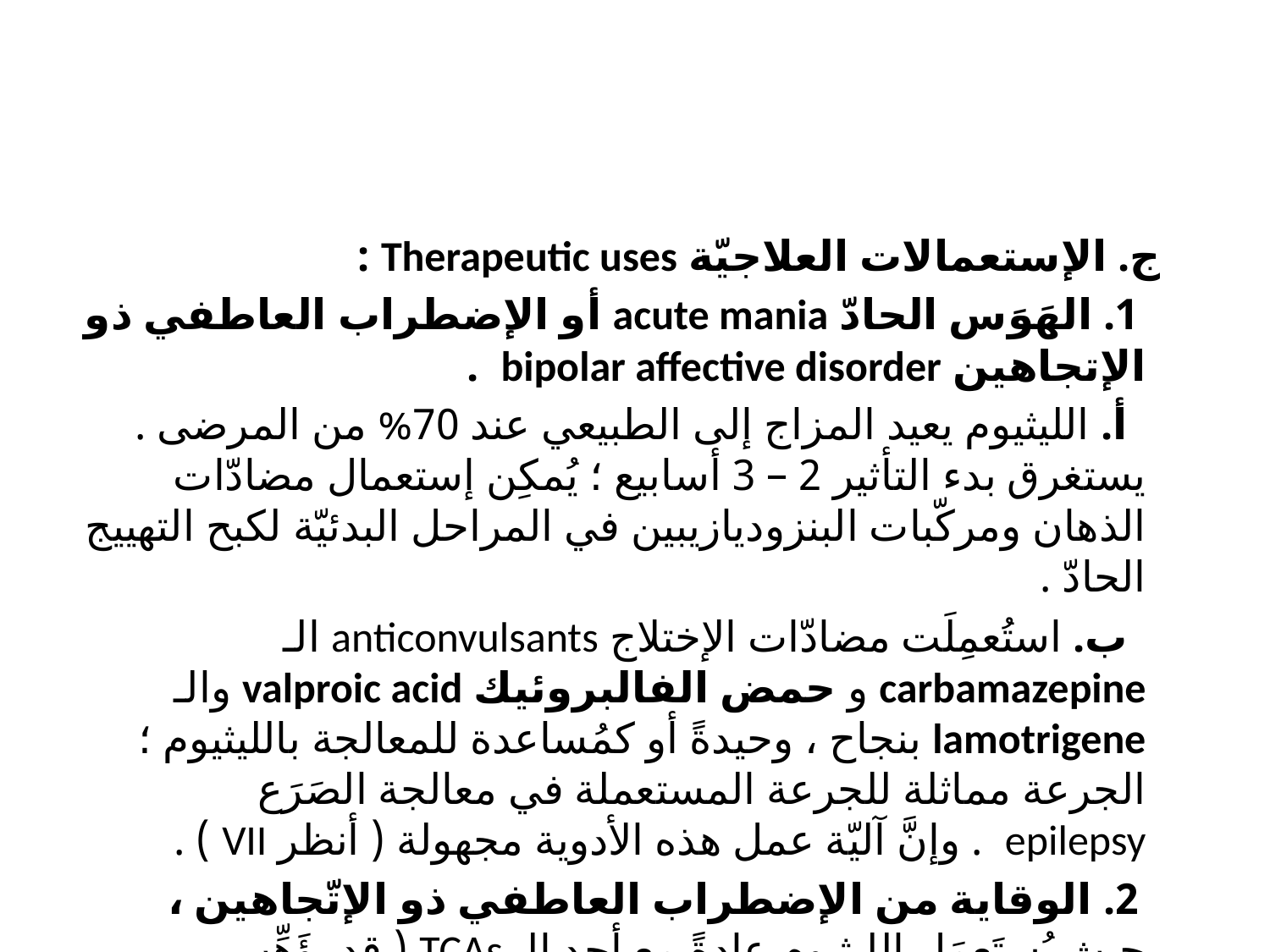

#
   ج. الإستعمالات العلاجيّة Therapeutic uses :
     1. الهَوَس الحادّ acute mania أو الإضطراب العاطفي ذو الإتجاهين bipolar affective disorder  .
      أ. الليثيوم يعيد المزاج إلى الطبيعي عند 70% من المرضى . يستغرق بدء التأثير 2 – 3 أسابيع ؛ يُمكِن إستعمال مضادّات الذهان ومركّبات البنزوديازيبين في المراحل البدئيّة لكبح التهييج الحادّ .
      ب. استُعمِلَت مضادّات الإختلاج anticonvulsants الـ carbamazepine و حمض الفالبروئيك valproic acid والـ lamotrigene بنجاح ، وحيدةً أو كمُساعدة للمعالجة بالليثيوم ؛ الجرعة مماثلة للجرعة المستعملة في معالجة الصَرَع epilepsy  . وإنَّ آليّة عمل هذه الأدوية مجهولة ( أنظر VII ) .
     2. الوقاية من الإضطراب العاطفي ذو الإتّجاهين ، حيث يُستَعمَل الليثيوم عادةً مع أحد الـ TCAs ( قد يؤَهِّب للهوَس ) .